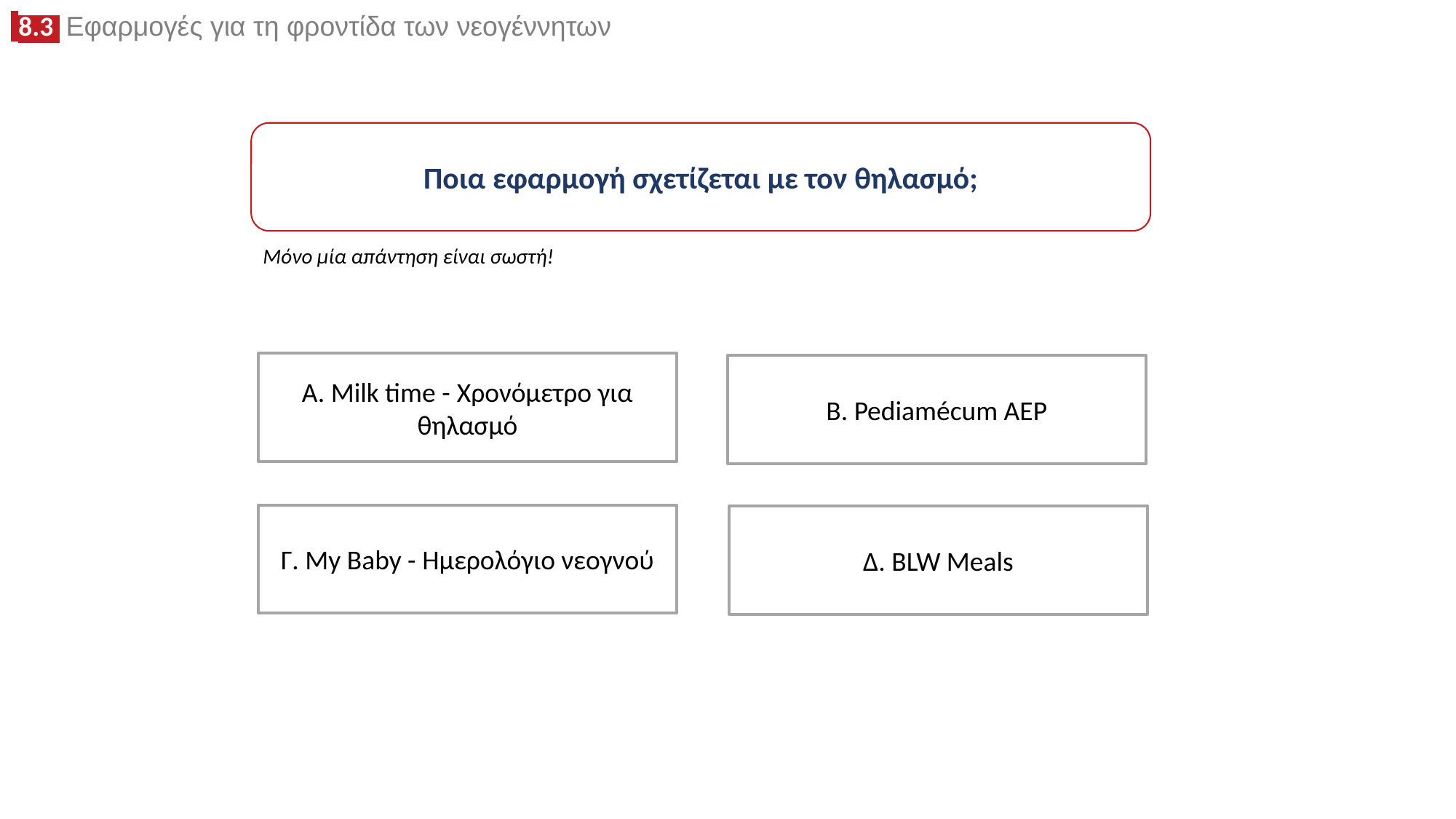

Ποια εφαρμογή σχετίζεται με τον θηλασμό;
Μόνο μία απάντηση είναι σωστή!
A. Milk time - Χρονόμετρο για θηλασμό
B. Pediamécum AEP
Γ. My Baby - Ημερολόγιο νεογνού
Δ. BLW Meals